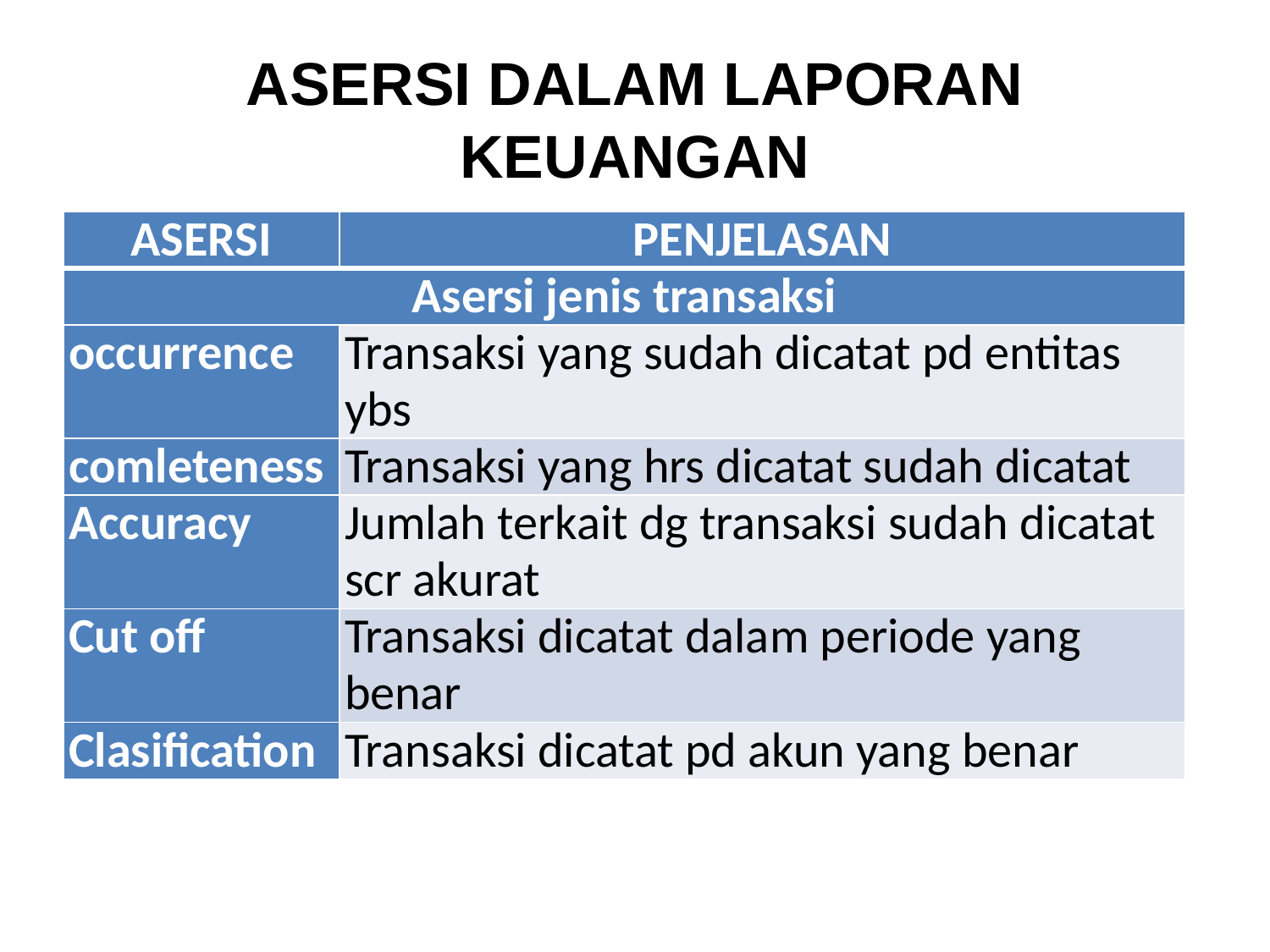

# ASERSI DALAM LAPORAN KEUANGAN
| ASERSI | PENJELASAN |
| --- | --- |
| Asersi jenis transaksi |  |
| occurrence | Transaksi yang sudah dicatat pd entitas ybs |
| comleteness | Transaksi yang hrs dicatat sudah dicatat |
| Accuracy | Jumlah terkait dg transaksi sudah dicatat scr akurat |
| Cut off | Transaksi dicatat dalam periode yang benar |
| Clasification | Transaksi dicatat pd akun yang benar |